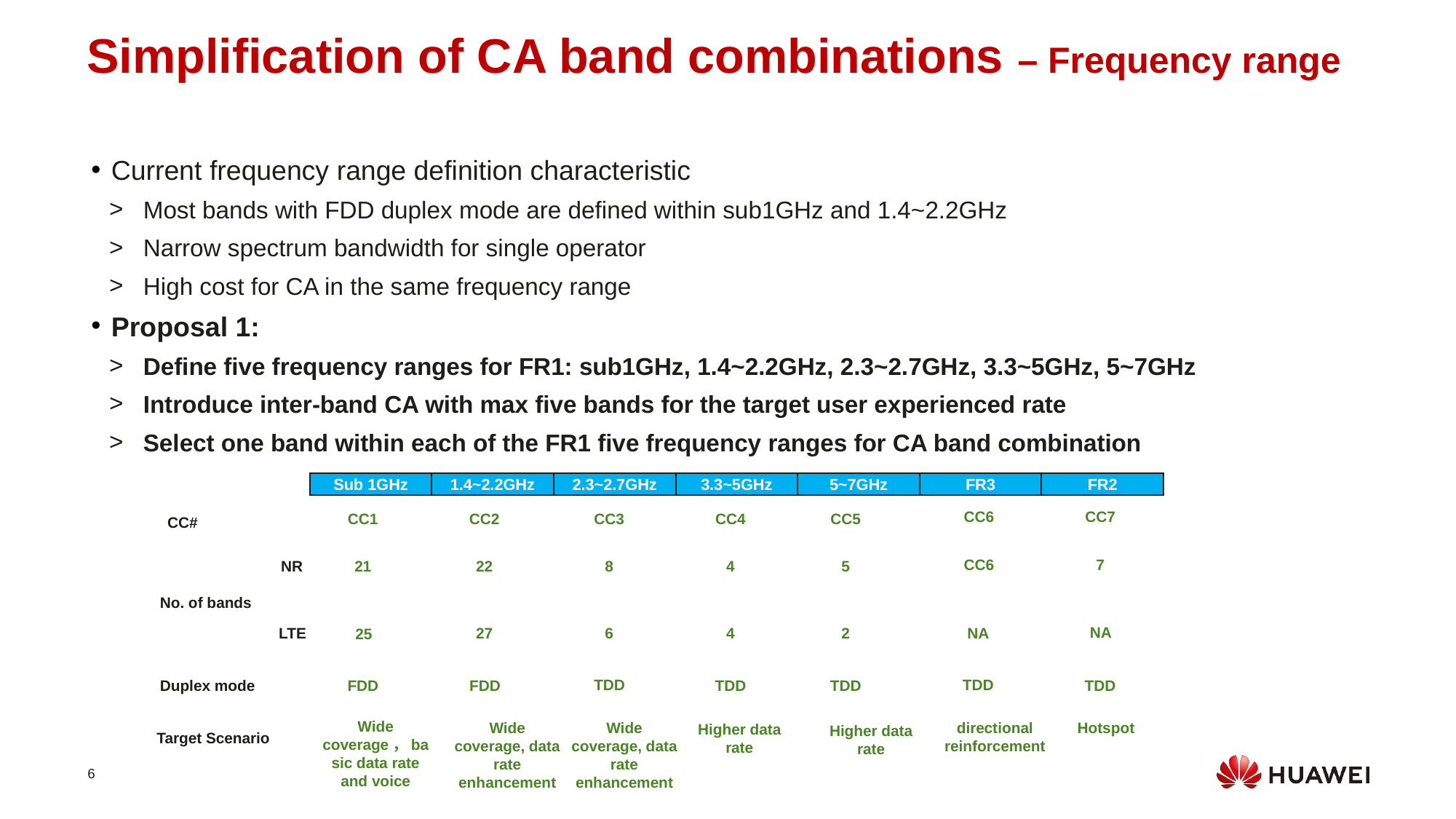

Simplification of CA band combinations – Frequency range
Current frequency range definition characteristic
Most bands with FDD duplex mode are defined within sub1GHz and 1.4~2.2GHz
Narrow spectrum bandwidth for single operator
High cost for CA in the same frequency range
Proposal 1:
Define five frequency ranges for FR1: sub1GHz, 1.4~2.2GHz, 2.3~2.7GHz, 3.3~5GHz, 5~7GHz
Introduce inter-band CA with max five bands for the target user experienced rate
Select one band within each of the FR1 five frequency ranges for CA band combination
2.3~2.7GHz
FR3
Sub 1GHz
1.4~2.2GHz
3.3~5GHz
5~7GHz
FR2
CC7
CC6
CC5
CC3
CC2
CC1
CC4
CC#
7
CC6
NR
5
8
22
21
4
No. of bands
NA
NA
2
4
6
27
LTE
25
TDD
TDD
FDD
FDD
Duplex mode
TDD
TDD
TDD
Wide coverage，basic data rate and voice
Wide coverage, data rate enhancement
Wide coverage, data rate enhancement
Hotspot
directional reinforcement
Higher data rate
Higher data rate
Target Scenario